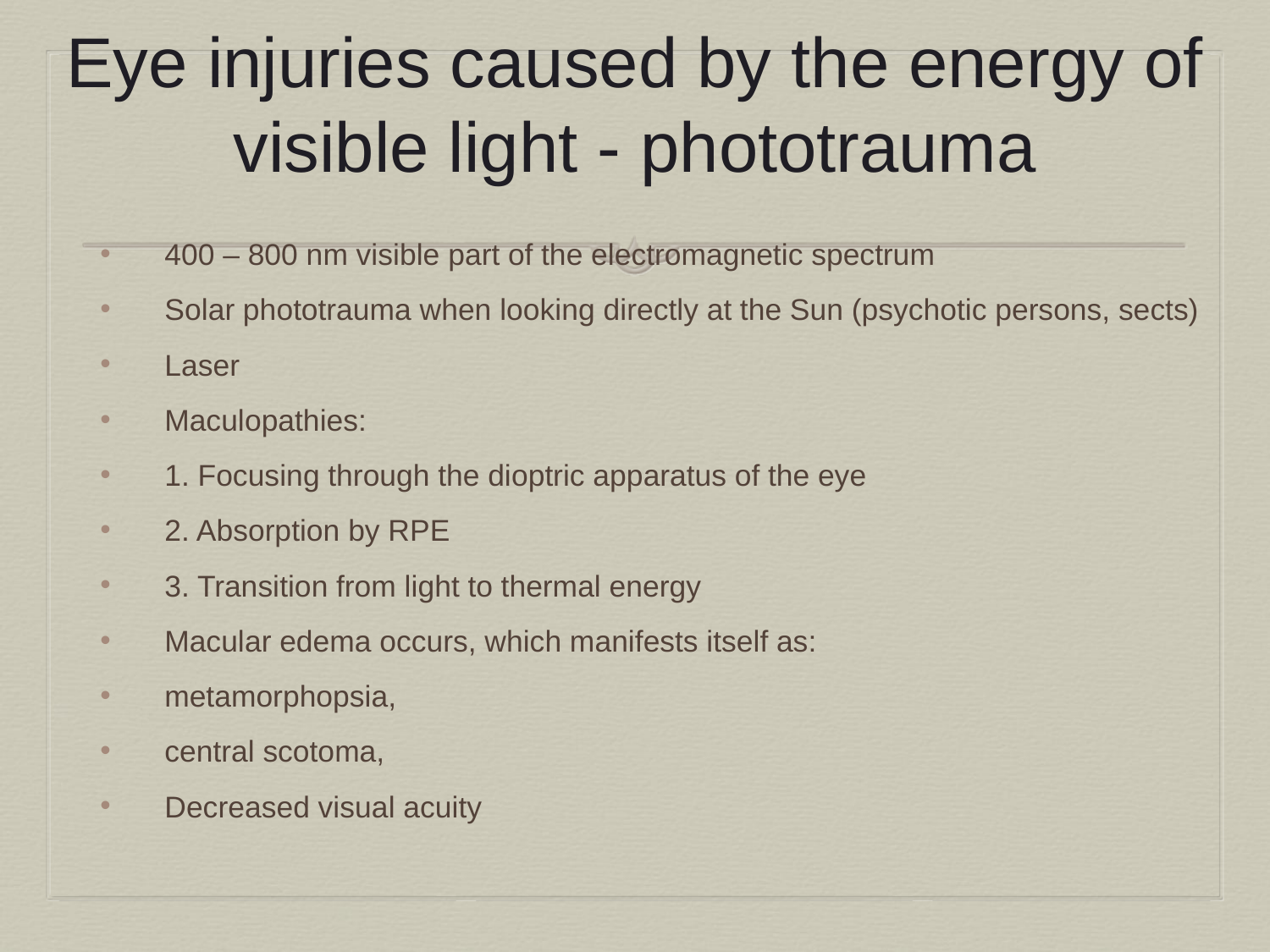

# Eye injuries caused by the energy of visible light - phototrauma
400 – 800 nm visible part of the electromagnetic spectrum
Solar phototrauma when looking directly at the Sun (psychotic persons, sects)
Laser
Maculopathies:
1. Focusing through the dioptric apparatus of the eye
2. Absorption by RPE
3. Transition from light to thermal energy
Macular edema occurs, which manifests itself as:
metamorphopsia,
central scotoma,
Decreased visual acuity